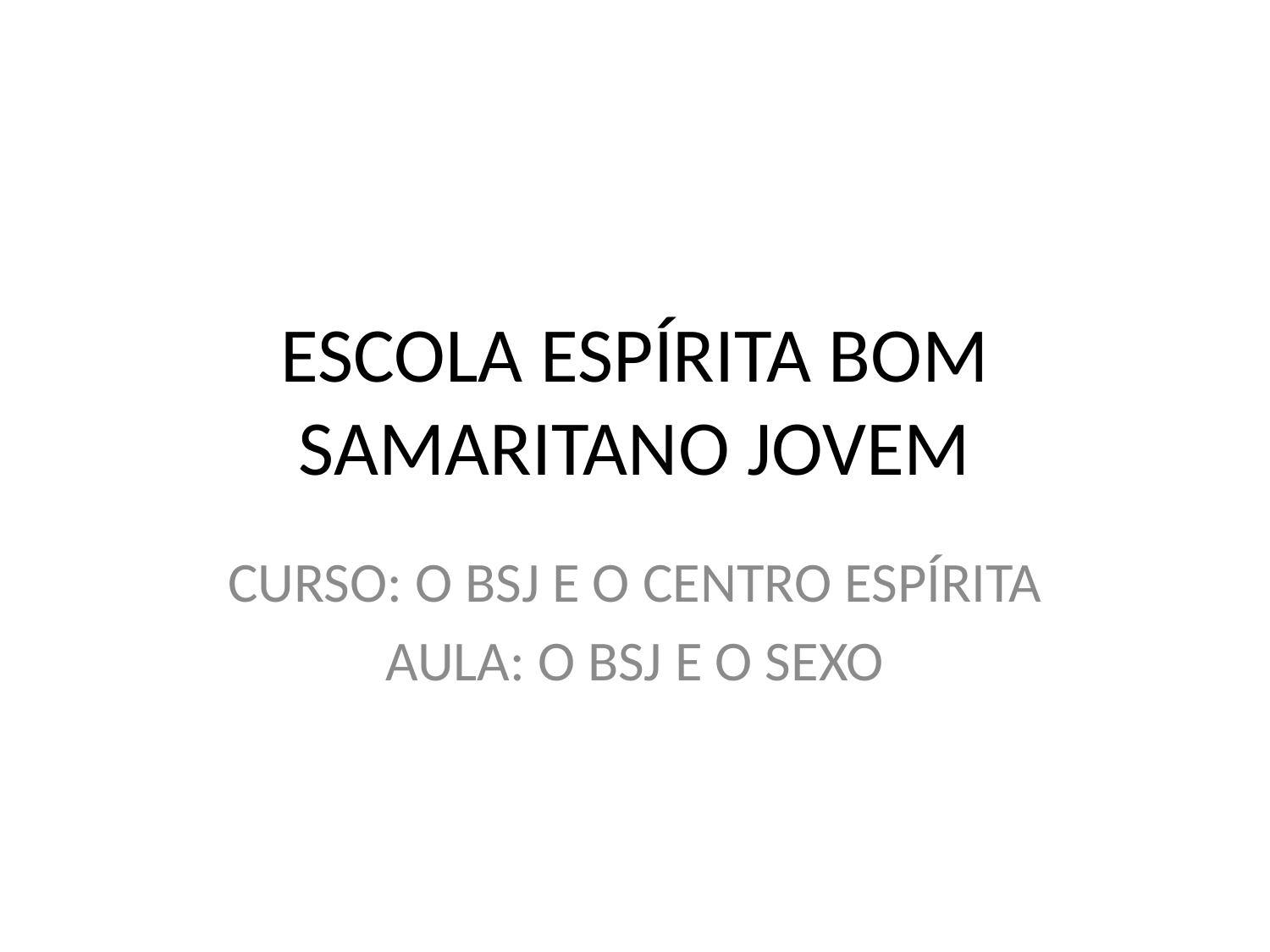

# ESCOLA ESPÍRITA BOM SAMARITANO JOVEM
CURSO: O BSJ E O CENTRO ESPÍRITA
AULA: O BSJ E O SEXO